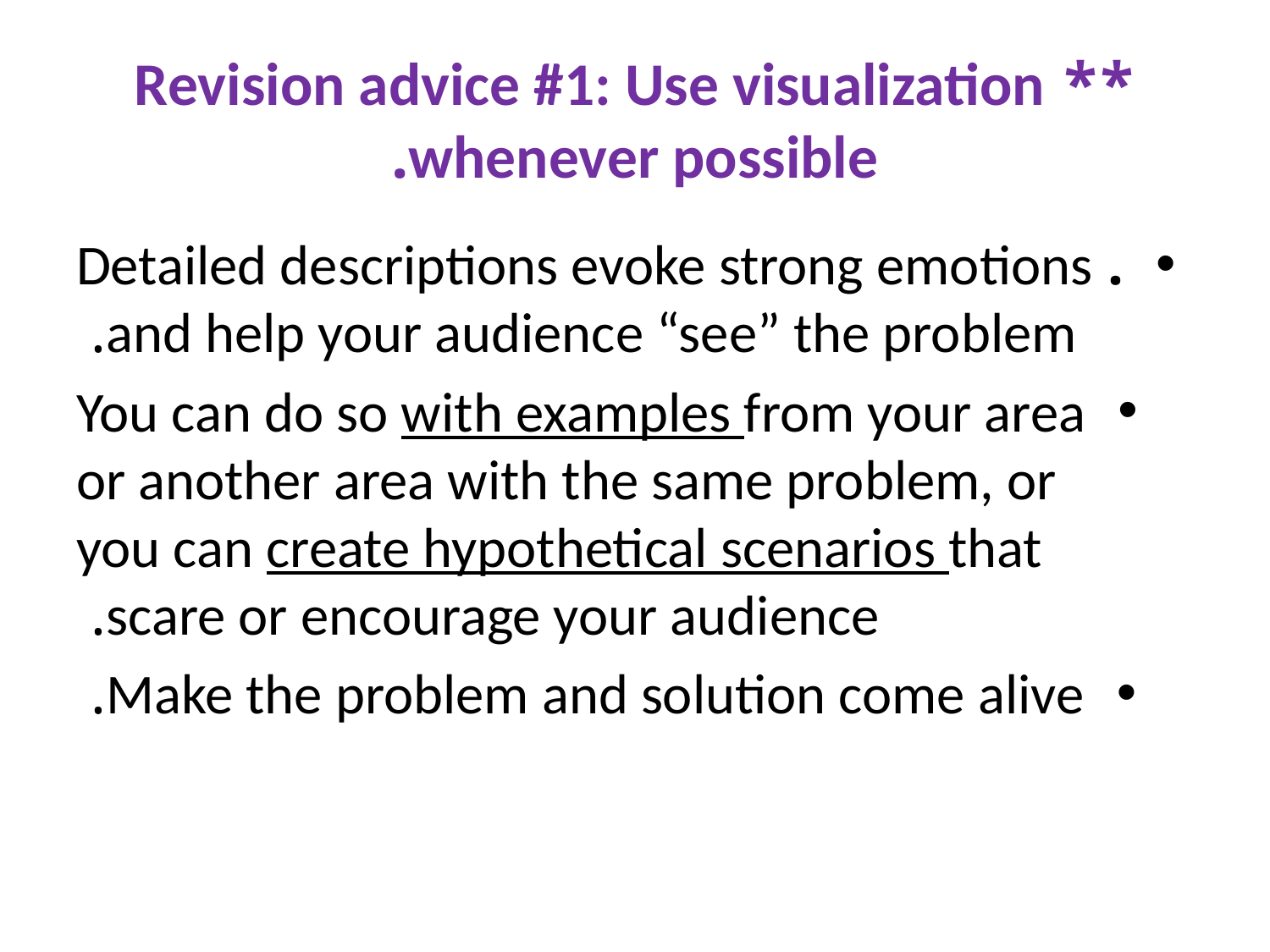

# ** Revision advice #1: Use visualization whenever possible.
. Detailed descriptions evoke strong emotions and help your audience “see” the problem.
You can do so with examples from your area or another area with the same problem, or you can create hypothetical scenarios that scare or encourage your audience.
Make the problem and solution come alive.